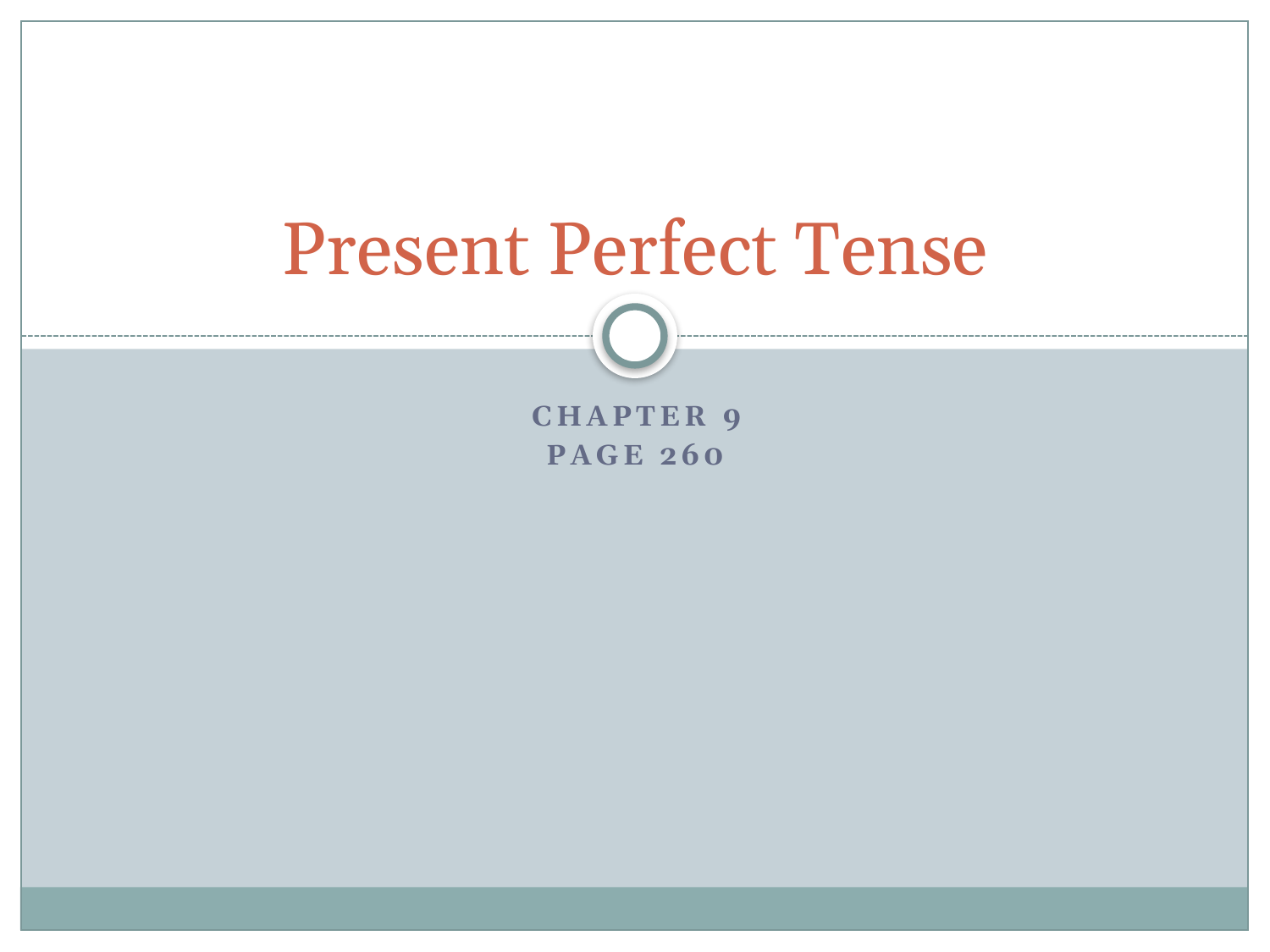

# Present Perfect Tense
Chapter 9
Page 260